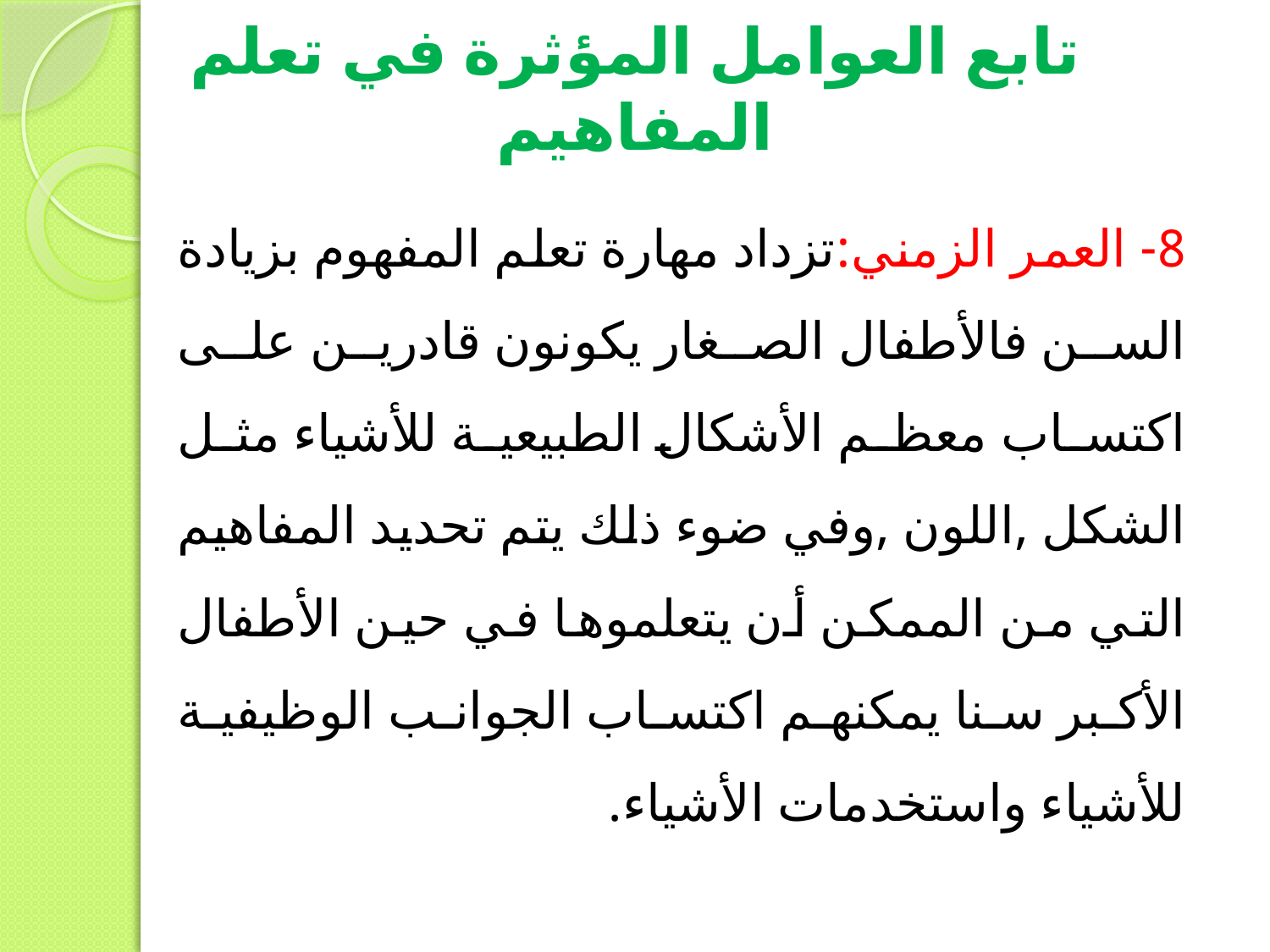

# تابع العوامل المؤثرة في تعلم المفاهيم
8- العمر الزمني:تزداد مهارة تعلم المفهوم بزيادة السن فالأطفال الصغار يكونون قادرين على اكتساب معظم الأشكال الطبيعية للأشياء مثل الشكل ,اللون ,وفي ضوء ذلك يتم تحديد المفاهيم التي من الممكن أن يتعلموها في حين الأطفال الأكبر سنا يمكنهم اكتساب الجوانب الوظيفية للأشياء واستخدمات الأشياء.